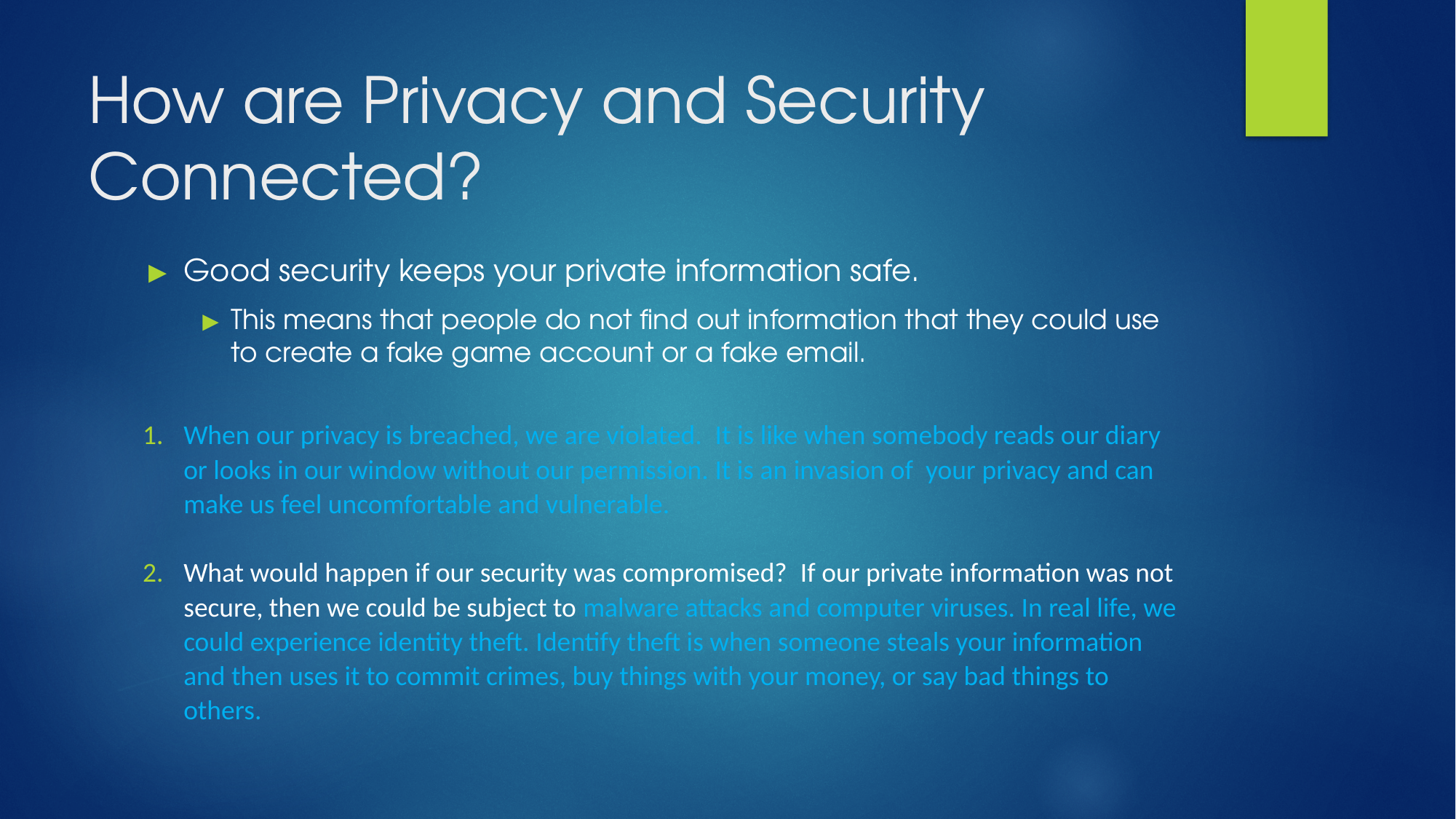

# How are Privacy and Security Connected?
Good security keeps your private information safe.
This means that people do not find out information that they could use to create a fake game account or a fake email.

When our privacy is breached, we are violated.  It is like when somebody reads our diary or looks in our window without our permission. It is an invasion of  your privacy and can make us feel uncomfortable and vulnerable.

What would happen if our security was compromised?  If our private information was not secure, then we could be subject to malware attacks and computer viruses. In real life, we could experience identity theft. Identify theft is when someone steals your information and then uses it to commit crimes, buy things with your money, or say bad things to others.